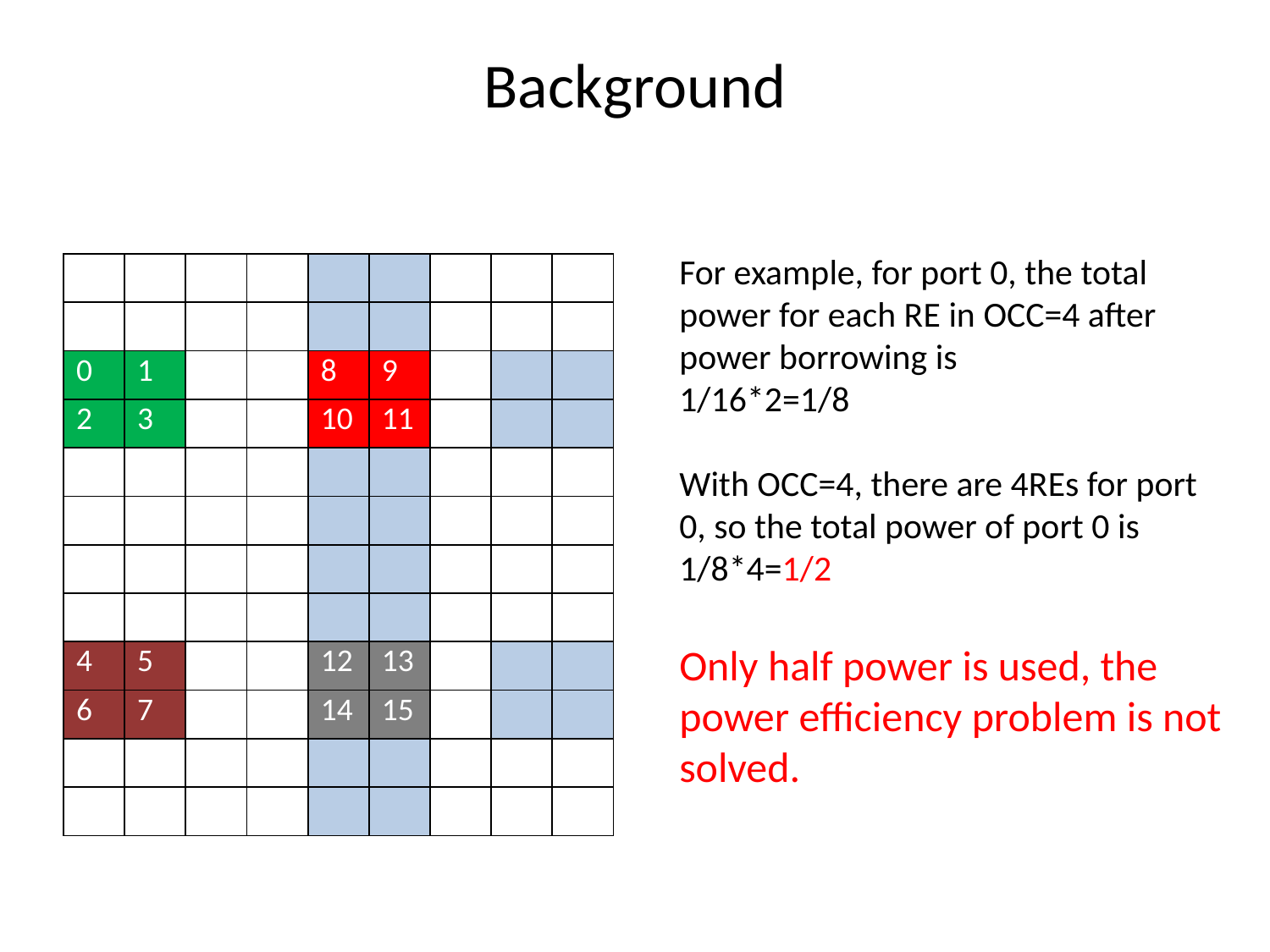

# Background
For example, for port 0, the total power for each RE in OCC=4 after power borrowing is
1/16*2=1/8

With OCC=4, there are 4REs for port 0, so the total power of port 0 is
1/8*4=1/2

Only half power is used, the power efficiency problem is not solved.

|  |  |  |  |  |  |  |  |  |
| --- | --- | --- | --- | --- | --- | --- | --- | --- |
|  |  |  |  |  |  |  |  |  |
| 0 | 1 |  |  | 8 | 9 |  |  |  |
| 2 | 3 |  |  | 10 | 11 |  |  |  |
|  |  |  |  |  |  |  |  |  |
|  |  |  |  |  |  |  |  |  |
|  |  |  |  |  |  |  |  |  |
|  |  |  |  |  |  |  |  |  |
| 4 | 5 |  |  | 12 | 13 |  |  |  |
| 6 | 7 |  |  | 14 | 15 |  |  |  |
|  |  |  |  |  |  |  |  |  |
|  |  |  |  |  |  |  |  |  |